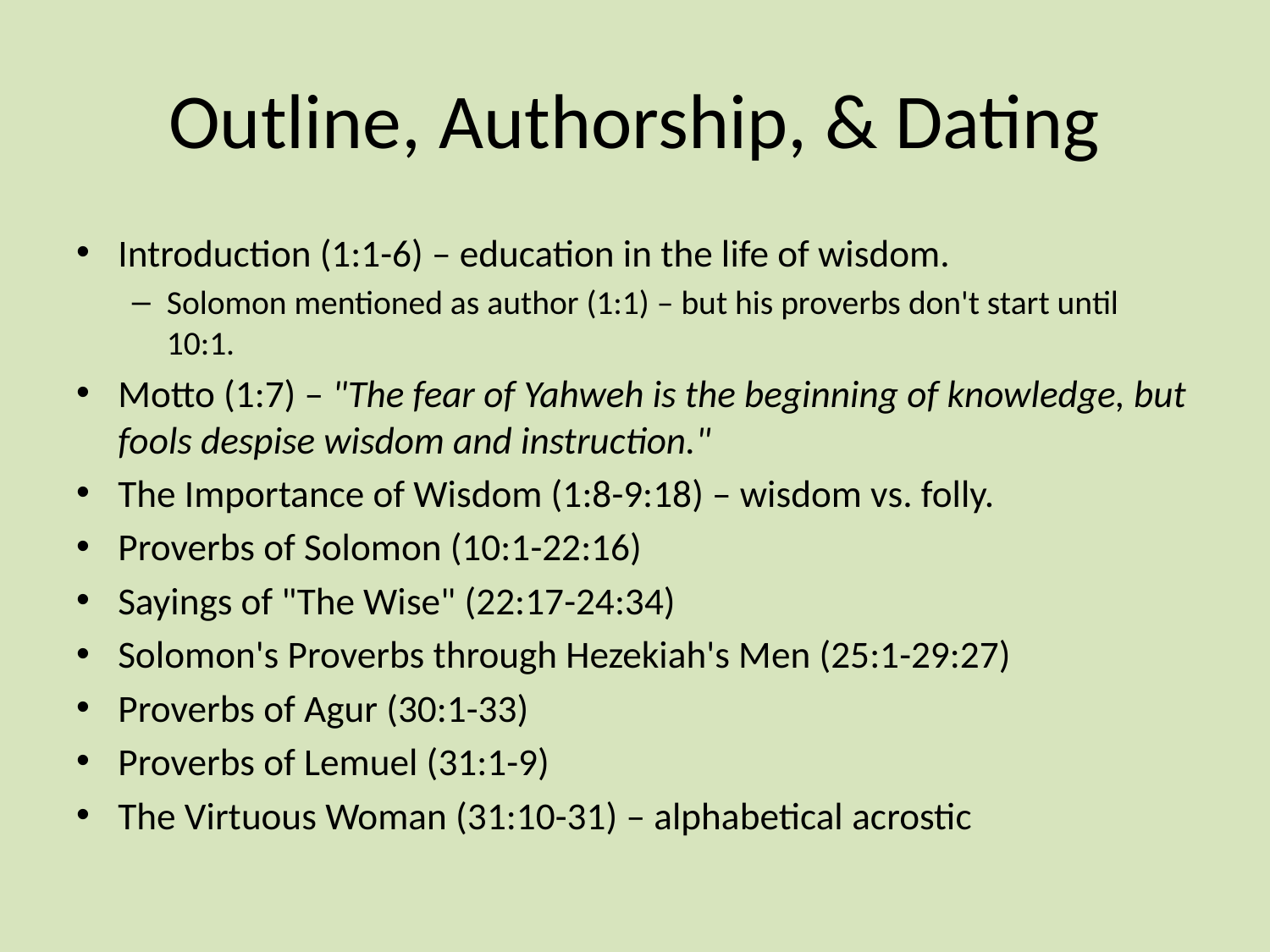

# Outline, Authorship, & Dating
Introduction (1:1-6) – education in the life of wisdom.
Solomon mentioned as author (1:1) – but his proverbs don't start until 10:1.
Motto (1:7) – "The fear of Yahweh is the beginning of knowledge, but fools despise wisdom and instruction."
The Importance of Wisdom (1:8-9:18) – wisdom vs. folly.
Proverbs of Solomon (10:1-22:16)
Sayings of "The Wise" (22:17-24:34)
Solomon's Proverbs through Hezekiah's Men (25:1-29:27)
Proverbs of Agur (30:1-33)
Proverbs of Lemuel (31:1-9)
The Virtuous Woman (31:10-31) – alphabetical acrostic